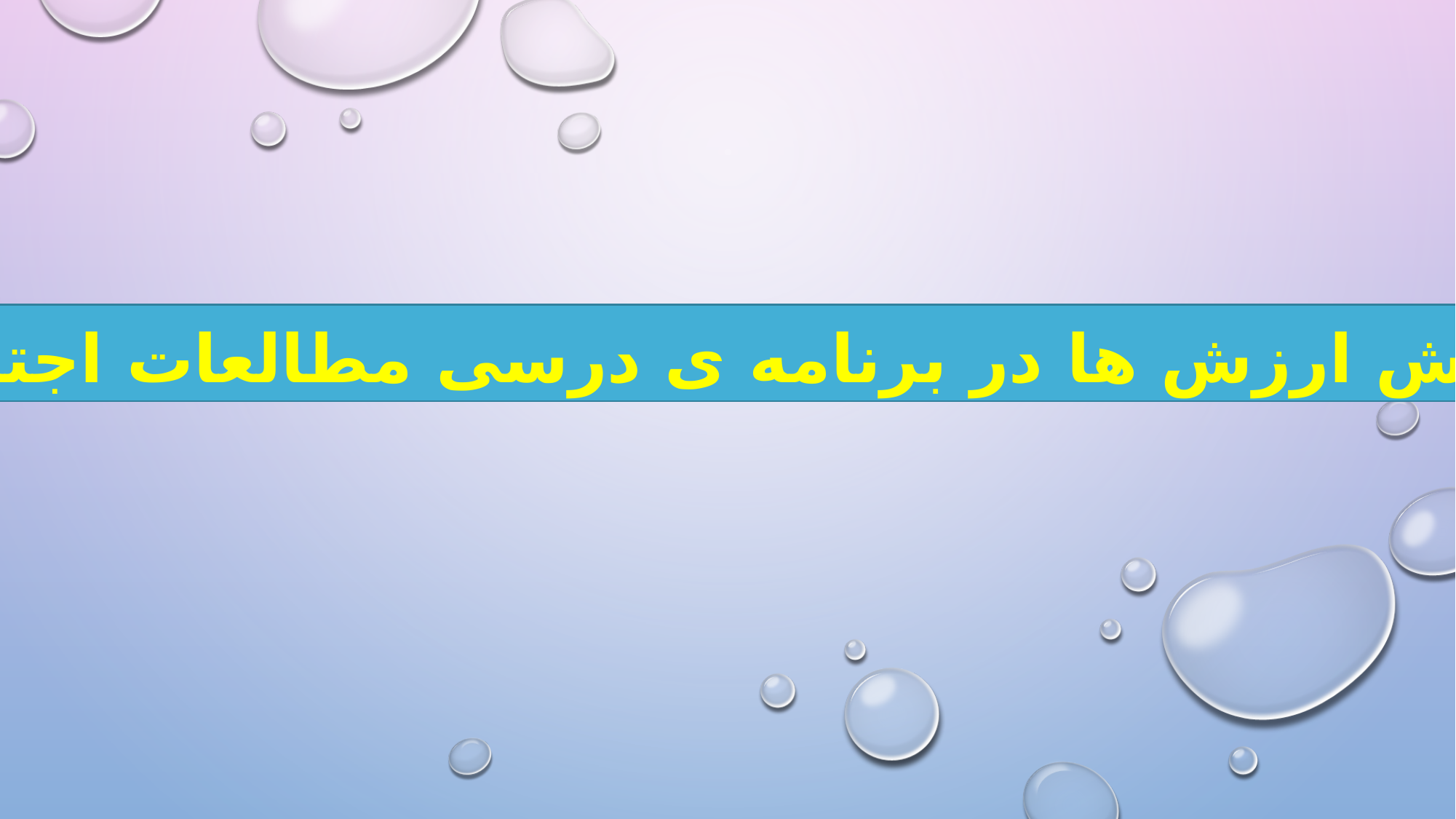

آموزش ارزش ها در برنامه ی درسی مطالعات اجتماعی